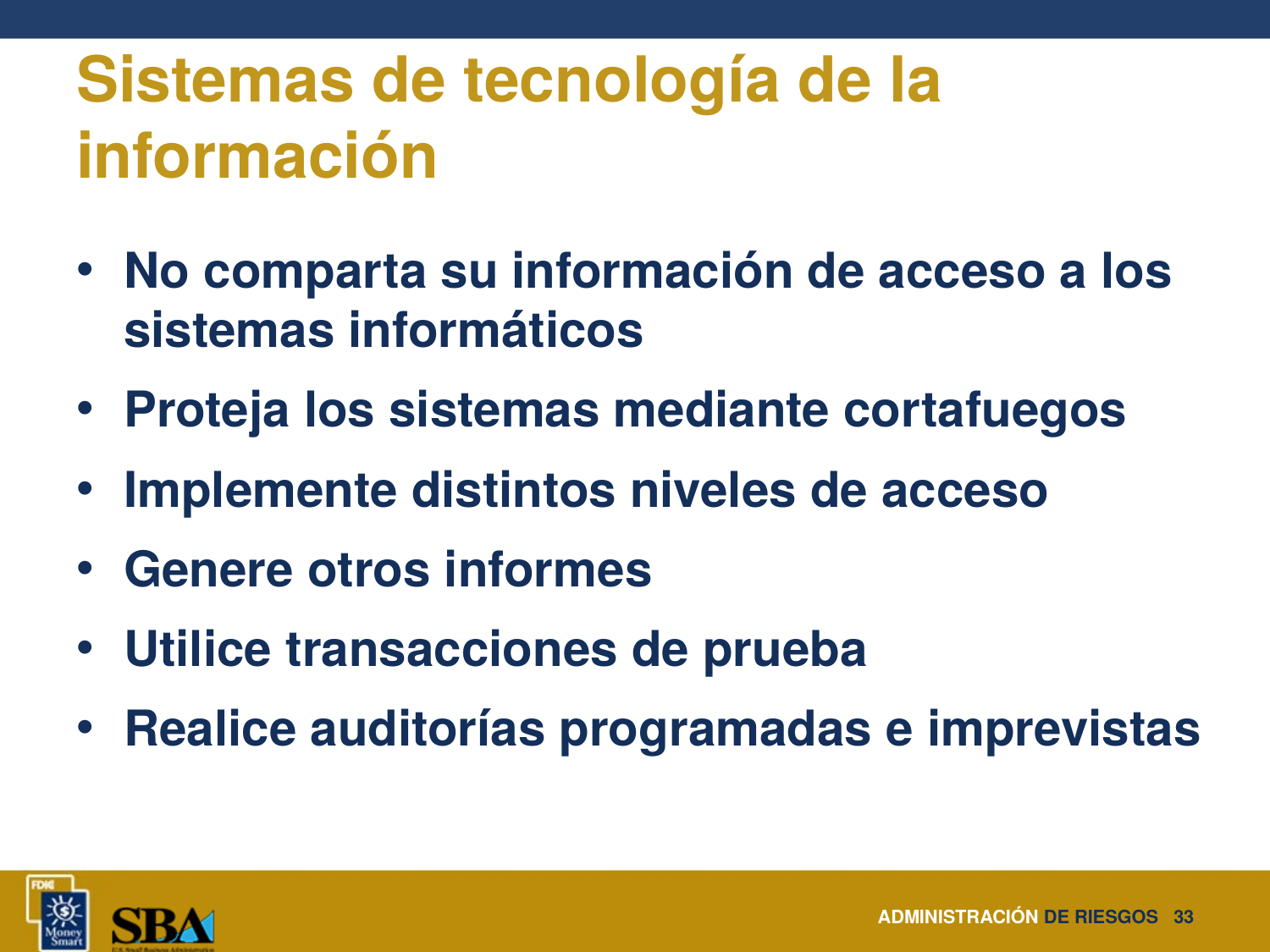

# Sistemas de tecnología de la información
No comparta su información de acceso a los sistemas informáticos
Proteja los sistemas mediante cortafuegos
Implemente distintos niveles de acceso
Genere otros informes
Utilice transacciones de prueba
Realice auditorías programadas e imprevistas